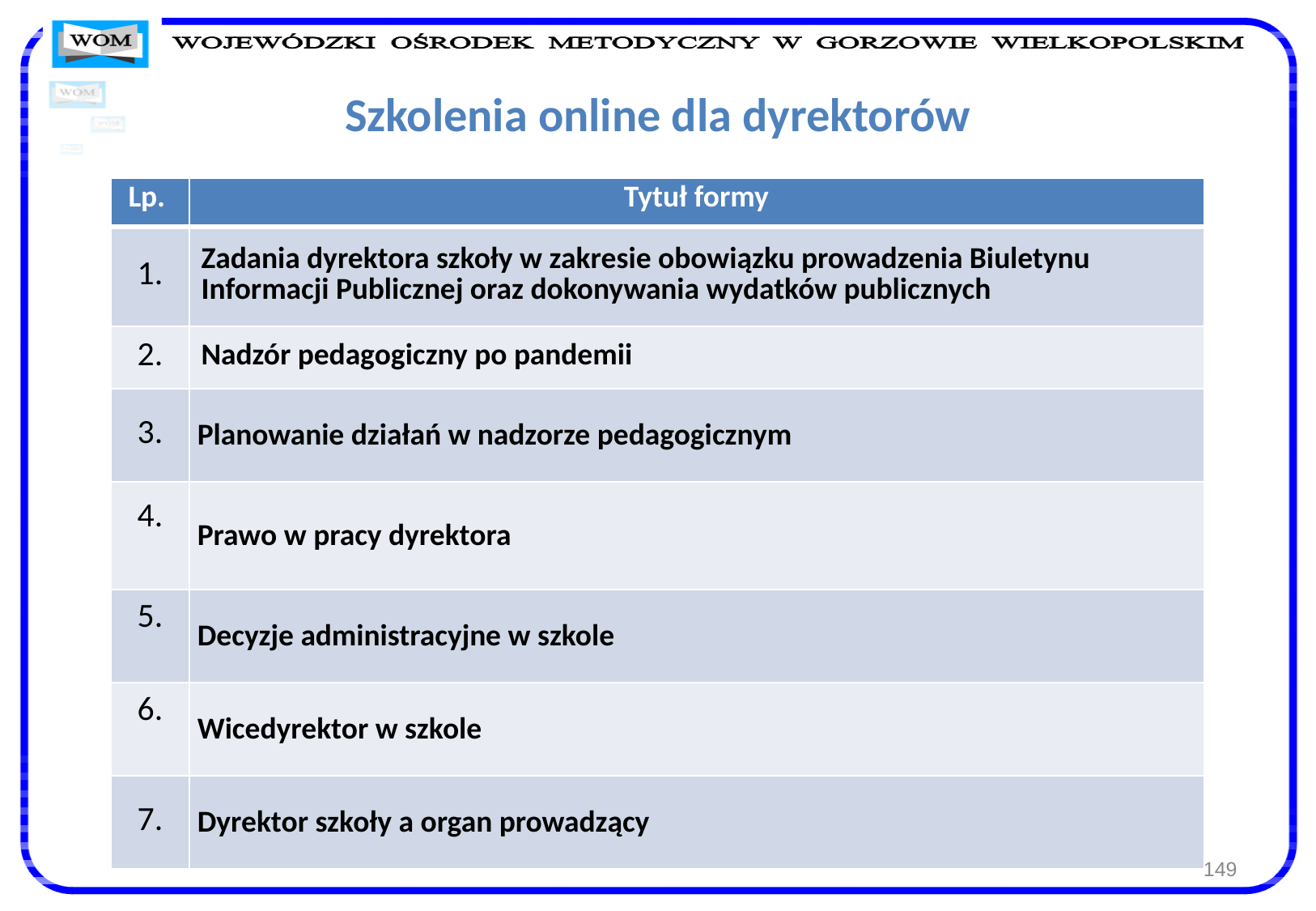

# Szkolenia online dla dyrektorów
| Lp. | Tytuł formy |
| --- | --- |
| 1. | Zadania dyrektora szkoły w zakresie obowiązku prowadzenia Biuletynu Informacji Publicznej oraz dokonywania wydatków publicznych |
| 2. | Nadzór pedagogiczny po pandemii |
| 3. | Planowanie działań w nadzorze pedagogicznym |
| 4. | Prawo w pracy dyrektora |
| 5. | Decyzje administracyjne w szkole |
| 6. | Wicedyrektor w szkole |
| 7. | Dyrektor szkoły a organ prowadzący |
149